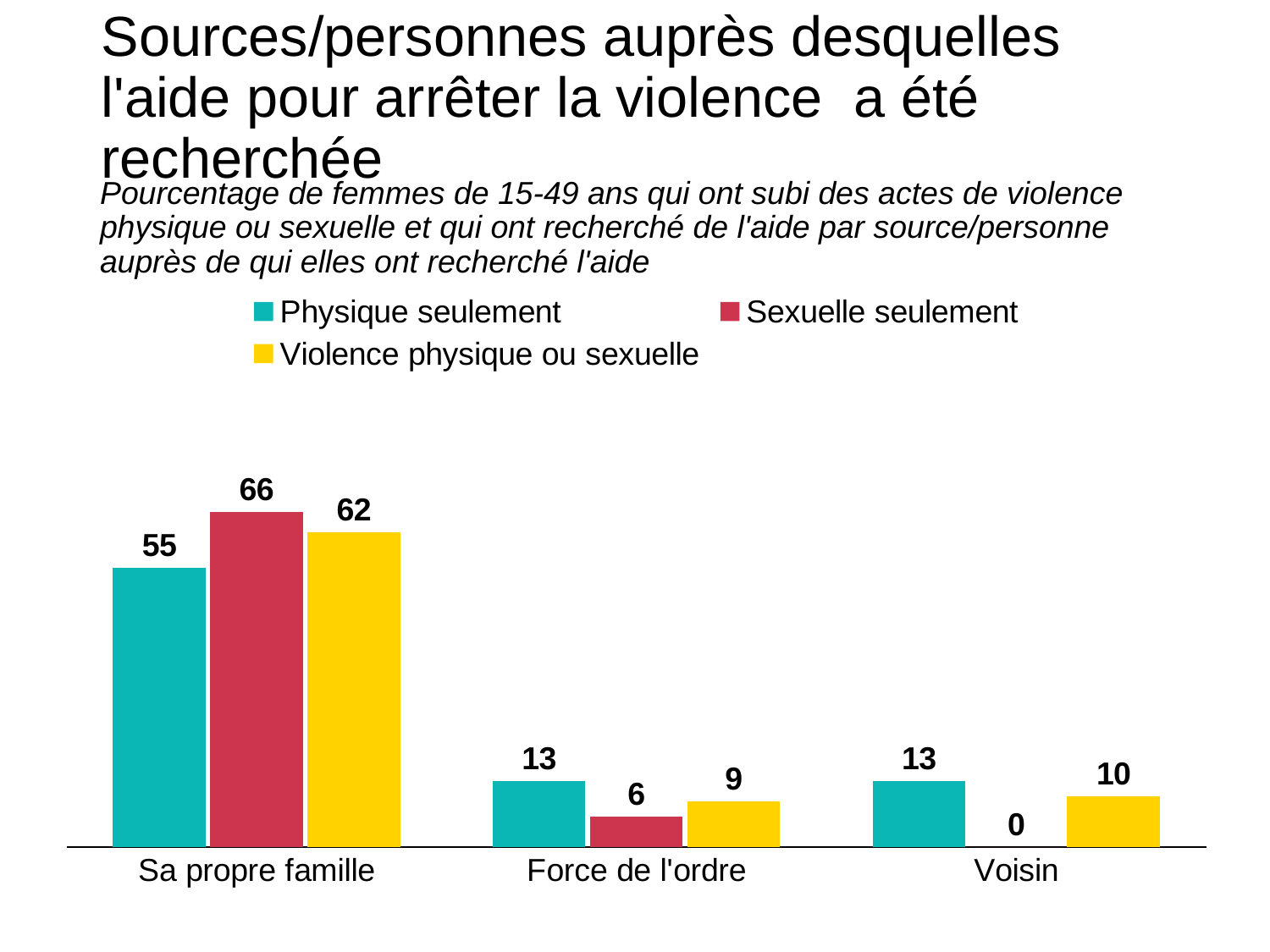

# Sources/personnes auprès desquelles l'aide pour arrêter la violence  a été recherchée
Pourcentage de femmes de 15-49 ans qui ont subi des actes de violence physique ou sexuelle et qui ont recherché de l'aide par source/personne auprès de qui elles ont recherché l'aide

### Chart

| Category | Physique seulement | Sexuelle seulement | Violence physique ou sexuelle |
|---|---|---|---|
| Sa propre famille | 55.0 | 66.0 | 62.0 |
| Force de l'ordre | 13.0 | 6.0 | 9.0 |
| Voisin | 13.0 | 0.0 | 10.0 |